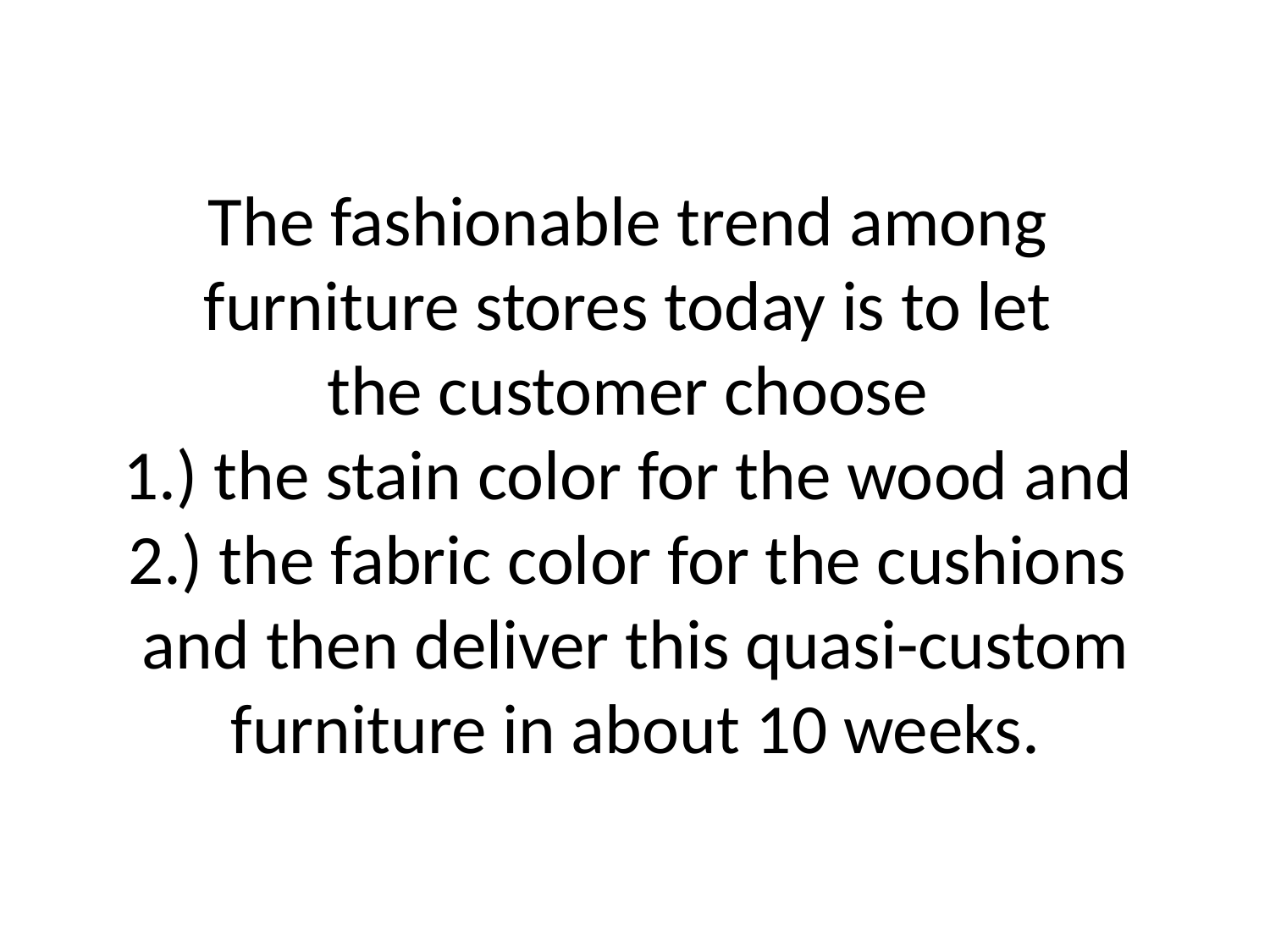

The fashionable trend among
furniture stores today is to let
the customer choose
1.) the stain color for the wood and
2.) the fabric color for the cushions
and then deliver this quasi-custom furniture in about 10 weeks.